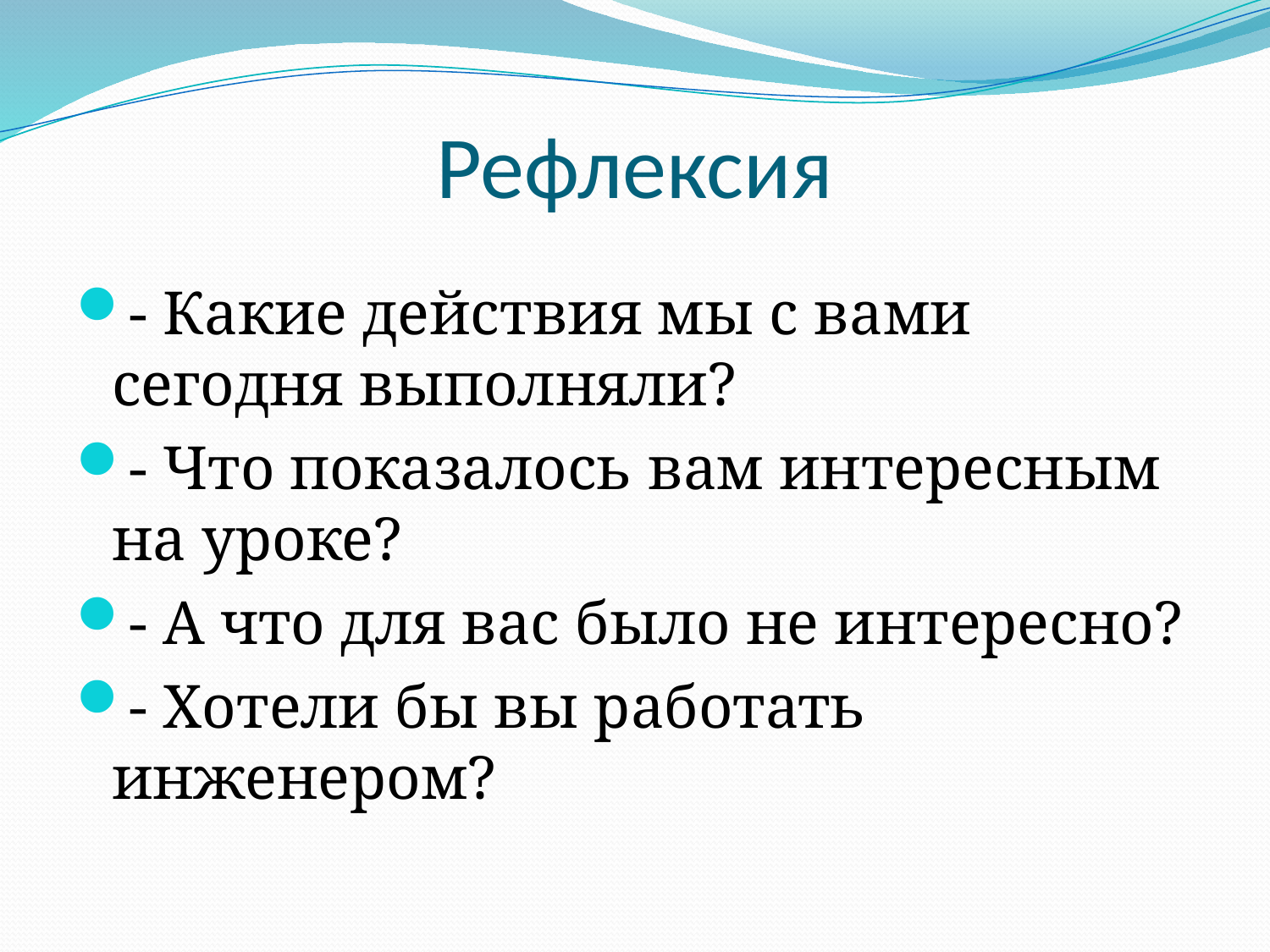

# Рефлексия
- Какие действия мы с вами сегодня выполняли?
- Что показалось вам интересным на уроке?
- А что для вас было не интересно?
- Хотели бы вы работать инженером?